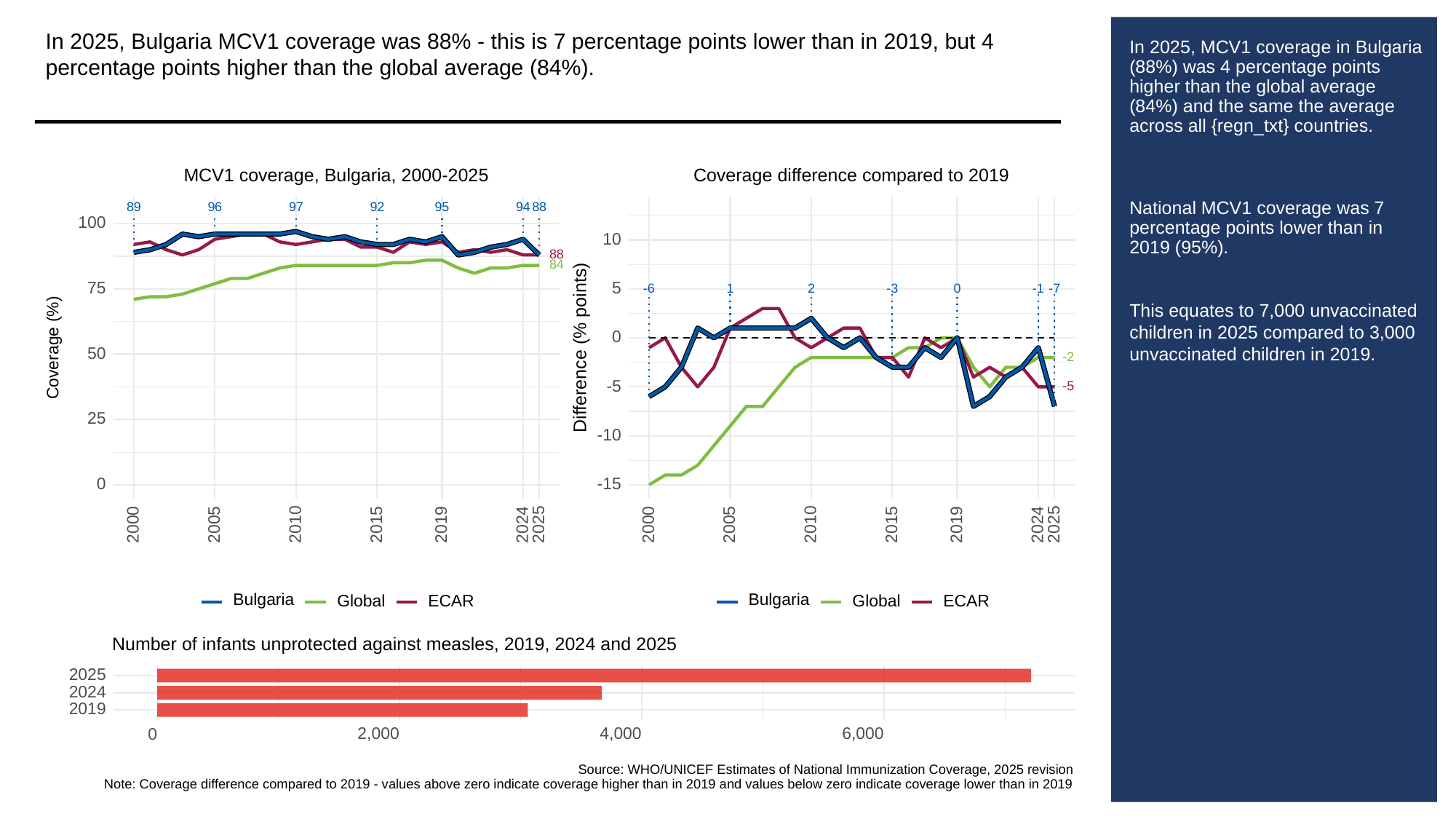

In 2025, Bulgaria MCV1 coverage was 88% - this is 7 percentage points lower than in 2019, but 4 percentage points higher than the global average (84%).
# In 2025, MCV1 coverage in Bulgaria (88%) was 4 percentage points higher than the global average (84%) and the same the average across all {regn_txt} countries.

National MCV1 coverage was 7 percentage points lower than in 2019 (95%).

This equates to 7,000 unvaccinated children in 2025 compared to 3,000 unvaccinated children in 2019.

MCV1 coverage, Bulgaria, 2000-2025
Coverage difference compared to 2019

89
96
97
92
95
94
88

100

10

88

84

75
5
-3
-6
0
1
2
-1
-7

0

Difference (% points)
Coverage (%)
50
-2

-5
-5

25

-10

0
-15

2000
2005
2010
2015
2019
2024
2025
2000
2005
2010
2015
2019
2024
2025
Bulgaria
Bulgaria
Global
ECAR
Global
ECAR

Number of infants unprotected against measles, 2019, 2024 and 2025

2025

2024

2019

2,000
4,000
6,000
0
Source: WHO/UNICEF Estimates of National Immunization Coverage, 2025 revision
Note: Coverage difference compared to 2019 - values above zero indicate coverage higher than in 2019 and values below zero indicate coverage lower than in 2019